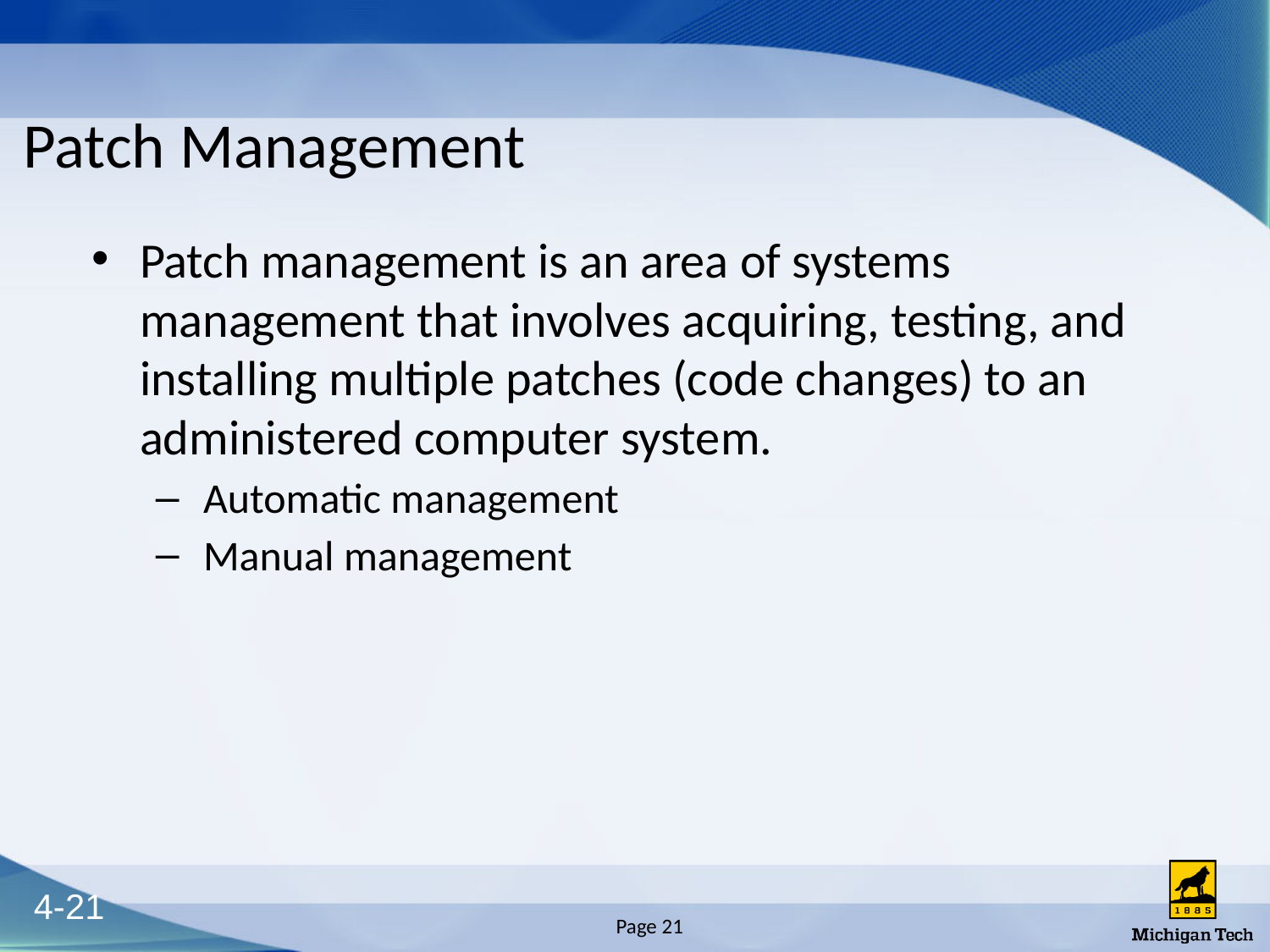

# Patch Management
Patch management is an area of systems management that involves acquiring, testing, and installing multiple patches (code changes) to an administered computer system.
Automatic management
Manual management
4-21